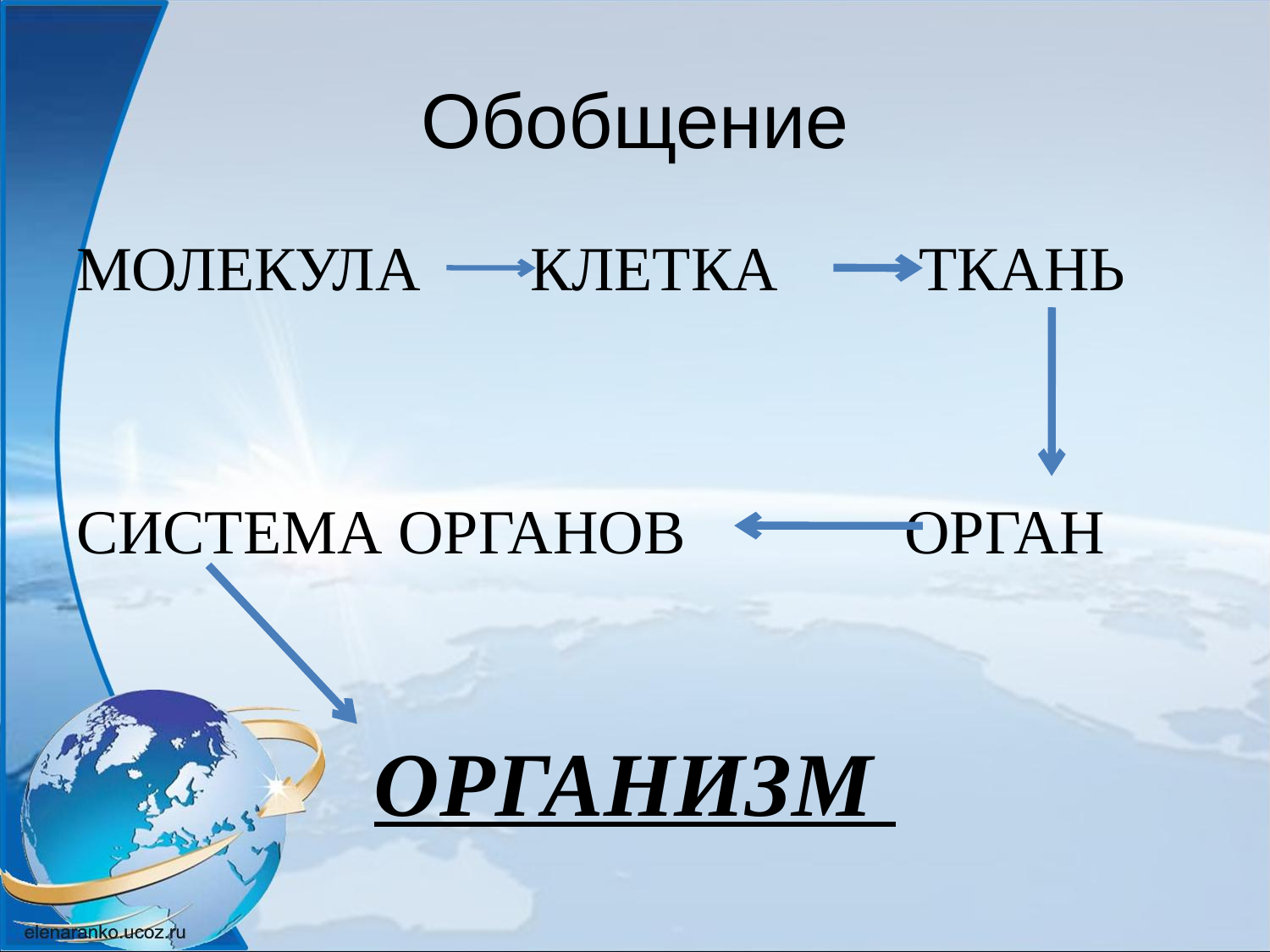

# Обобщение
МОЛЕКУЛА       КЛЕТКА         ТКАНЬ

СИСТЕМА ОРГАНОВ              ОРГАН

ОРГАНИЗМ